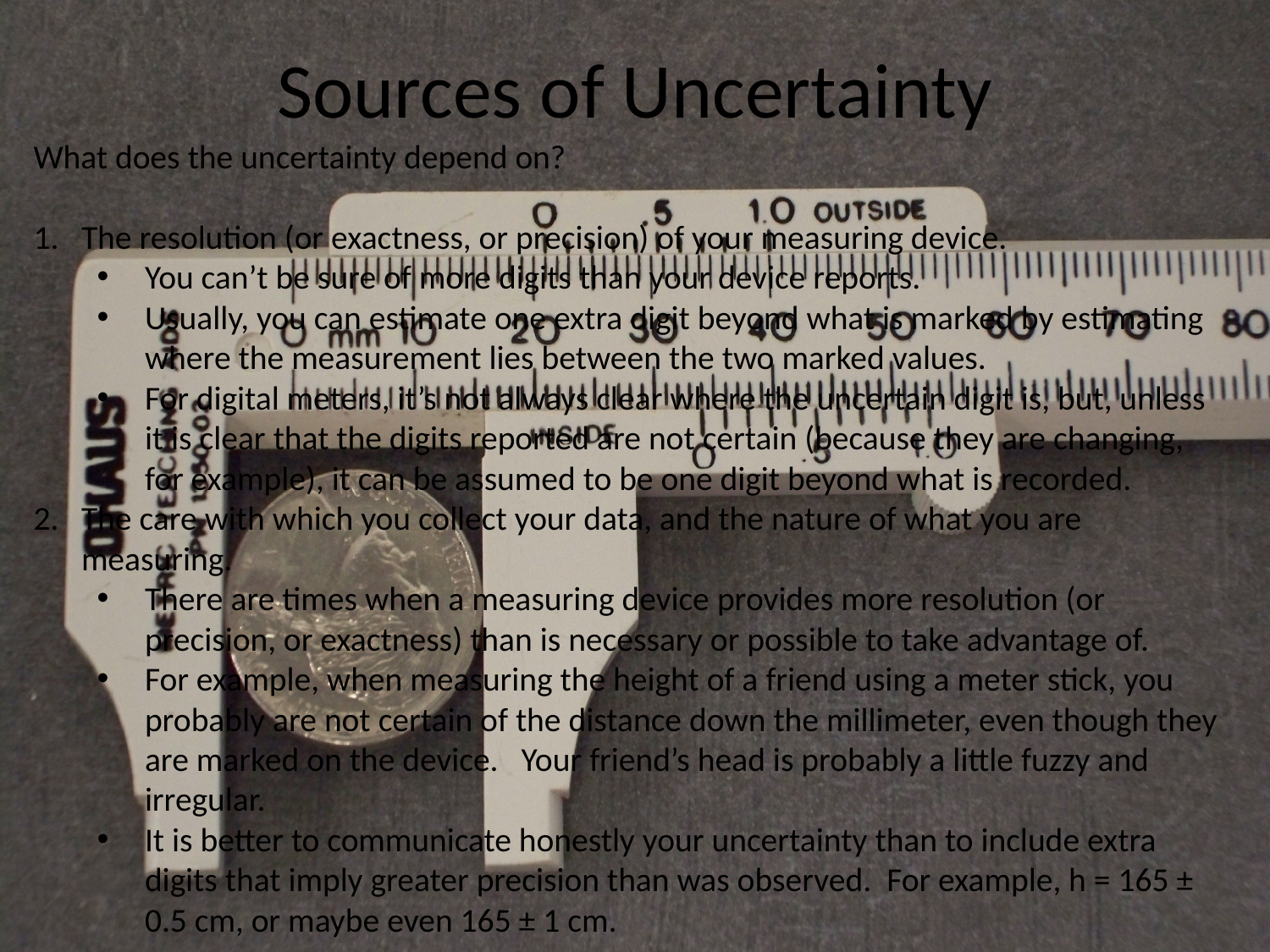

# Sources of Uncertainty
What does the uncertainty depend on?

The resolution (or exactness, or precision) of your measuring device.
You can’t be sure of more digits than your device reports.
Usually, you can estimate one extra digit beyond what is marked by estimating where the measurement lies between the two marked values.
For digital meters, it’s not always clear where the uncertain digit is, but, unless it is clear that the digits reported are not certain (because they are changing, for example), it can be assumed to be one digit beyond what is recorded.
The care with which you collect your data, and the nature of what you are measuring.
There are times when a measuring device provides more resolution (or precision, or exactness) than is necessary or possible to take advantage of.
For example, when measuring the height of a friend using a meter stick, you probably are not certain of the distance down the millimeter, even though they are marked on the device.   Your friend’s head is probably a little fuzzy and irregular.
It is better to communicate honestly your uncertainty than to include extra digits that imply greater precision than was observed.  For example, h = 165 ± 0.5 cm, or maybe even 165 ± 1 cm.